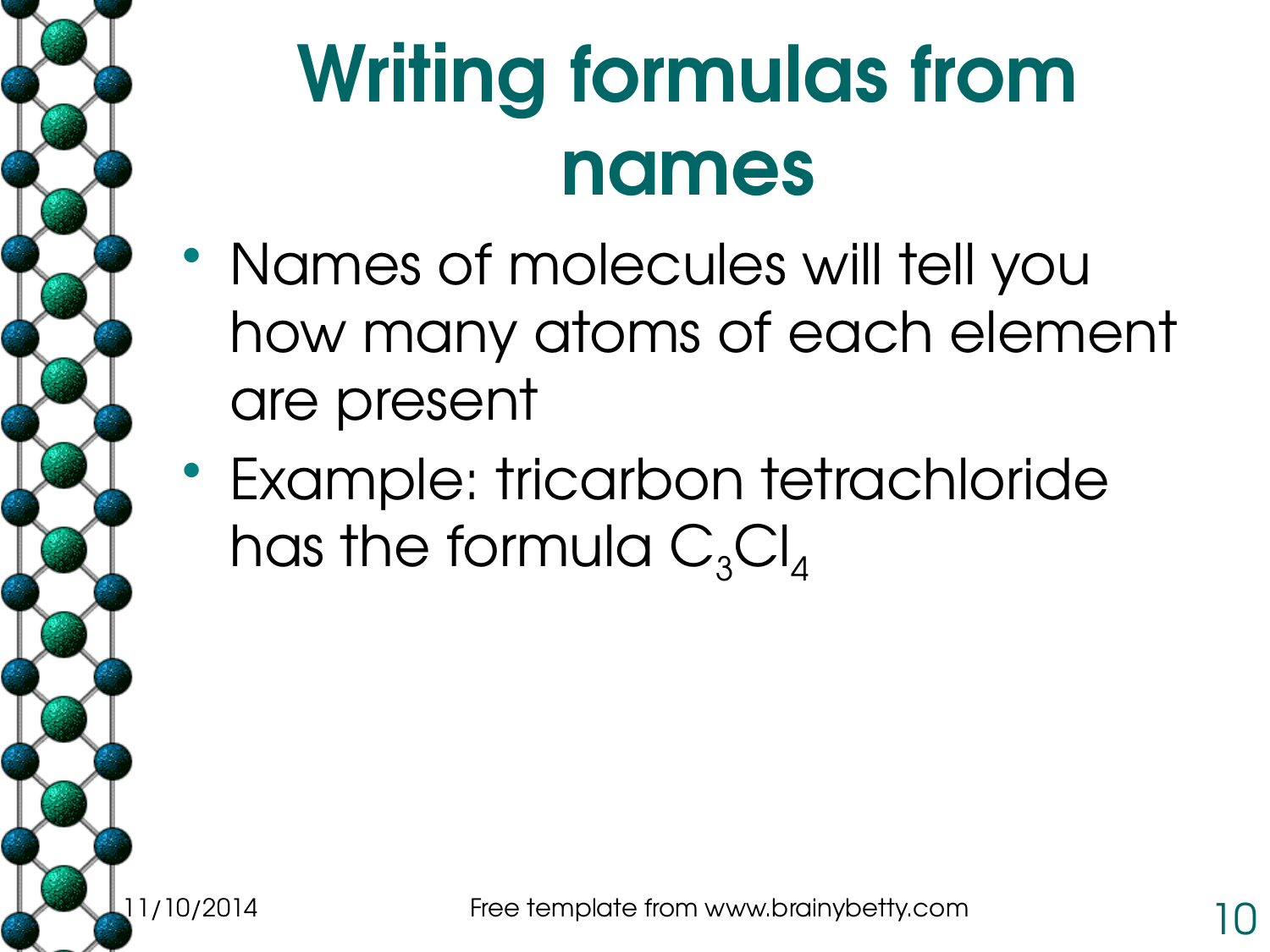

# Writing formulas from names
Names of molecules will tell you how many atoms of each element are present
Example: tricarbon tetrachloride has the formula C3Cl4
11/10/2014
Free template from www.brainybetty.com
10